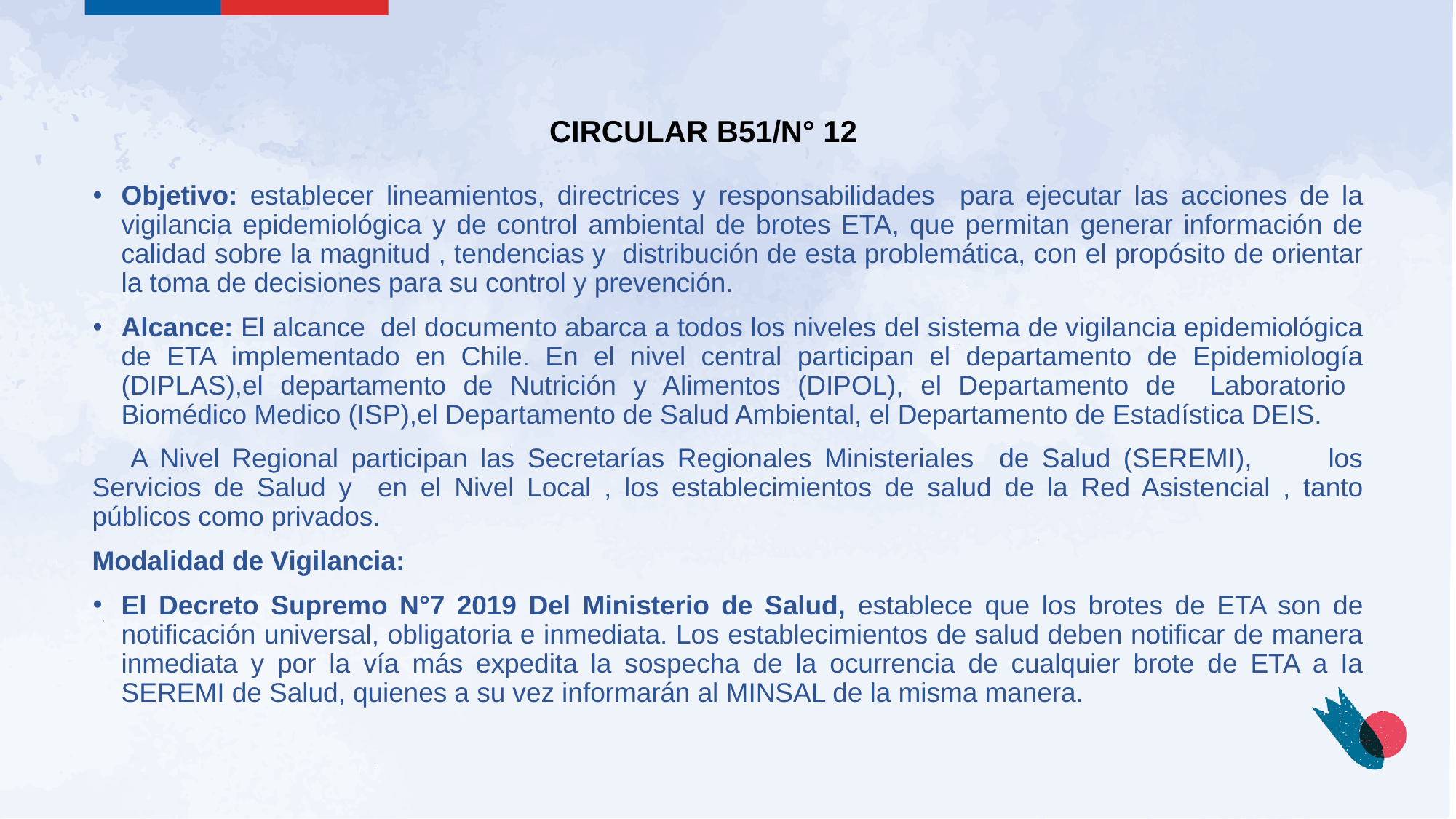

CIRCULAR B51/N° 12
Objetivo: establecer lineamientos, directrices y responsabilidades  para ejecutar las acciones de la vigilancia epidemiológica y de control ambiental de brotes ETA, que permitan generar información de calidad sobre la magnitud , tendencias y  distribución de esta problemática, con el propósito de orientar la toma de decisiones para su control y prevención.
Alcance: El alcance  del documento abarca a todos los niveles del sistema de vigilancia epidemiológica de ETA implementado en Chile. En el nivel central participan el departamento de Epidemiología (DIPLAS),el departamento de Nutrición y Alimentos (DIPOL), el Departamento de  Laboratorio  Biomédico Medico (ISP),el Departamento de Salud Ambiental, el Departamento de Estadística DEIS.
   A Nivel Regional participan las Secretarías Regionales Ministeriales  de Salud (SEREMI),      los Servicios de Salud y  en el Nivel Local , los establecimientos de salud de la Red Asistencial , tanto públicos como privados.
Modalidad de Vigilancia:
El Decreto Supremo N°7 2019 Del Ministerio de Salud, establece que los brotes de ETA son de notificación universal, obligatoria e inmediata. Los establecimientos de salud deben notificar de manera inmediata y por la vía más expedita la sospecha de la ocurrencia de cualquier brote de ETA a Ia SEREMI de Salud, quienes a su vez informarán al MINSAL de la misma manera.